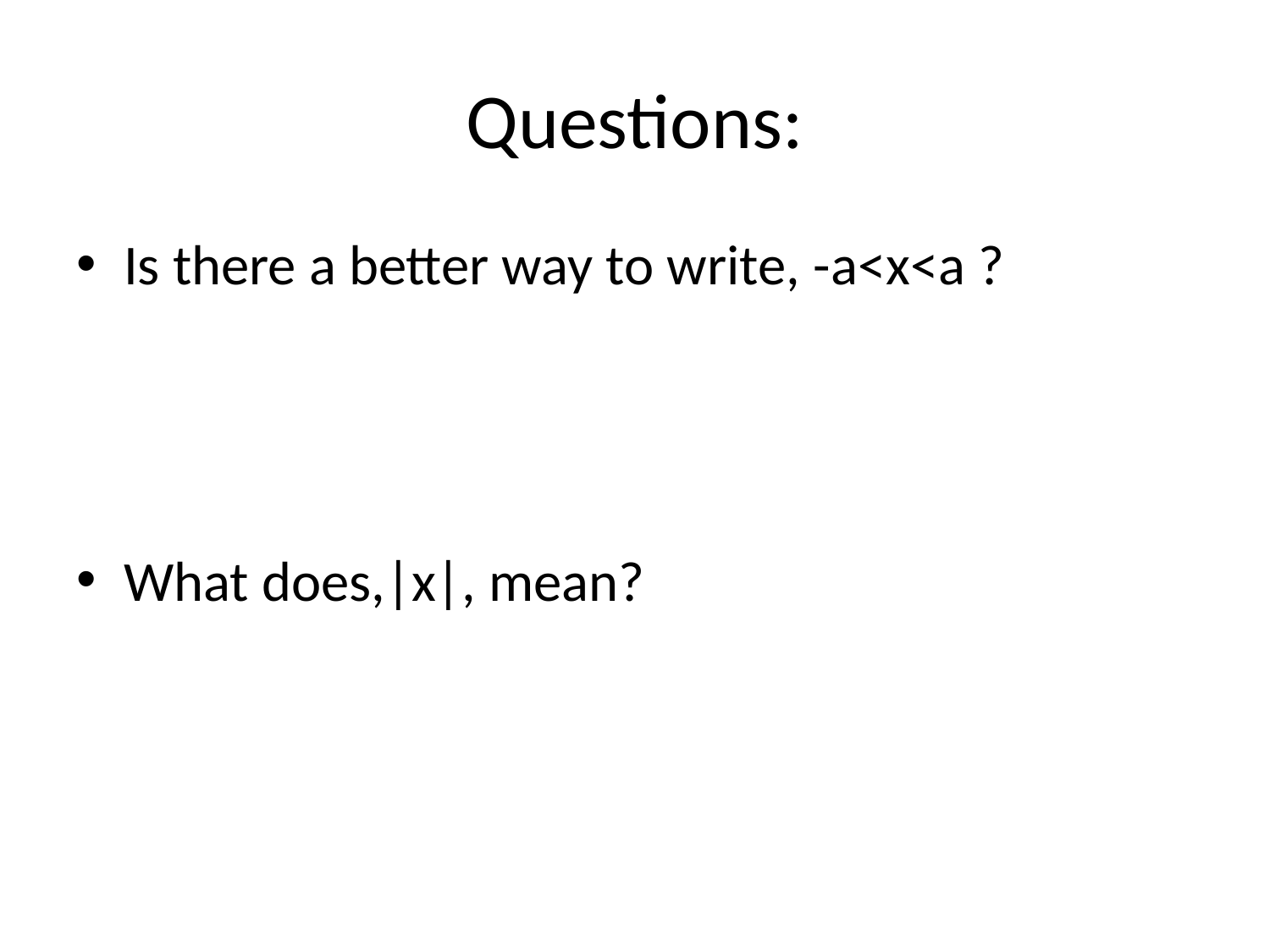

# Questions:
Is there a better way to write, -a<x<a ?

What does,|x|, mean?